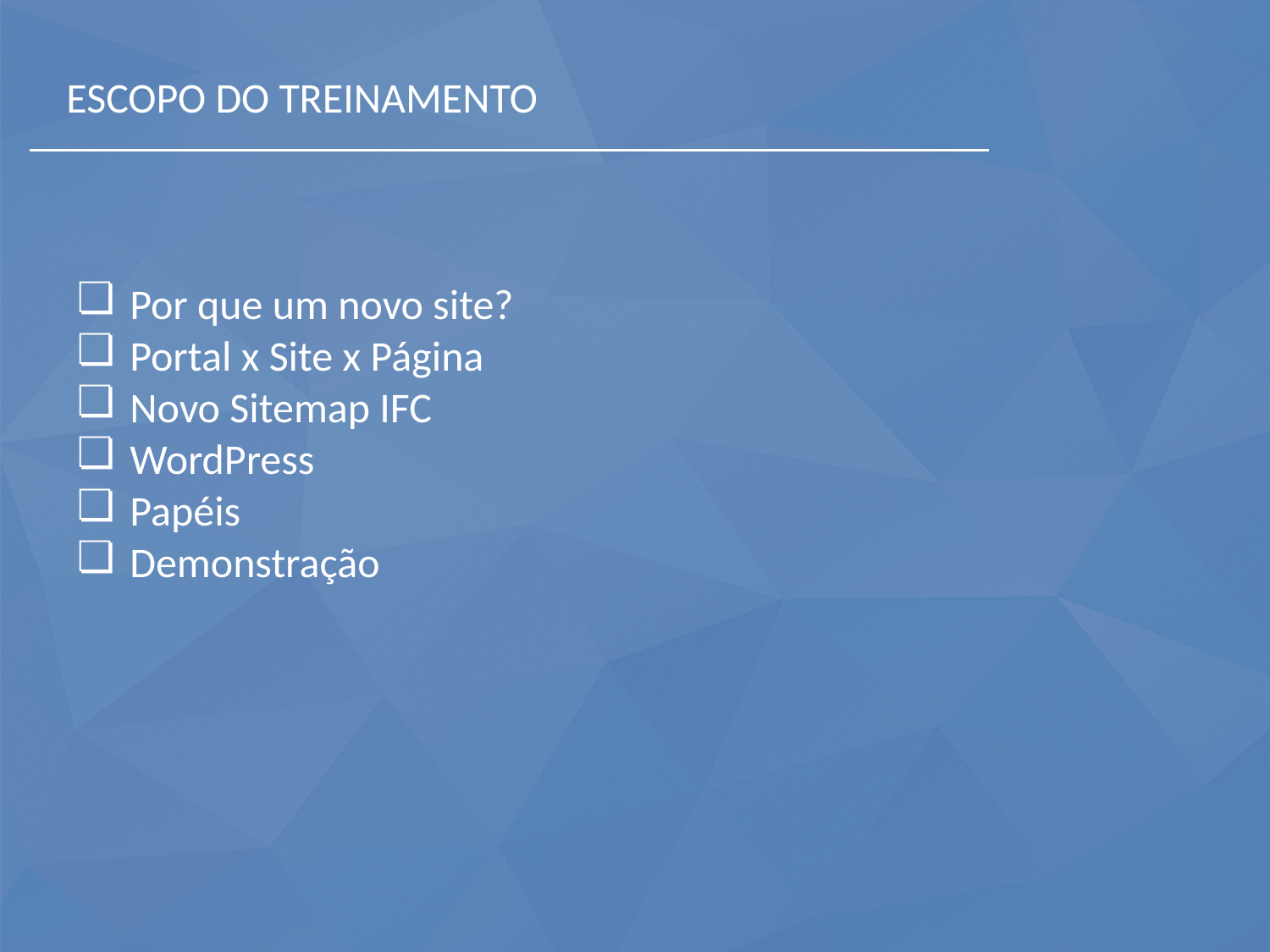

ESCOPO DO TREINAMENTO
Por que um novo site?
Portal x Site x Página
Novo Sitemap IFC
WordPress
Papéis
Demonstração